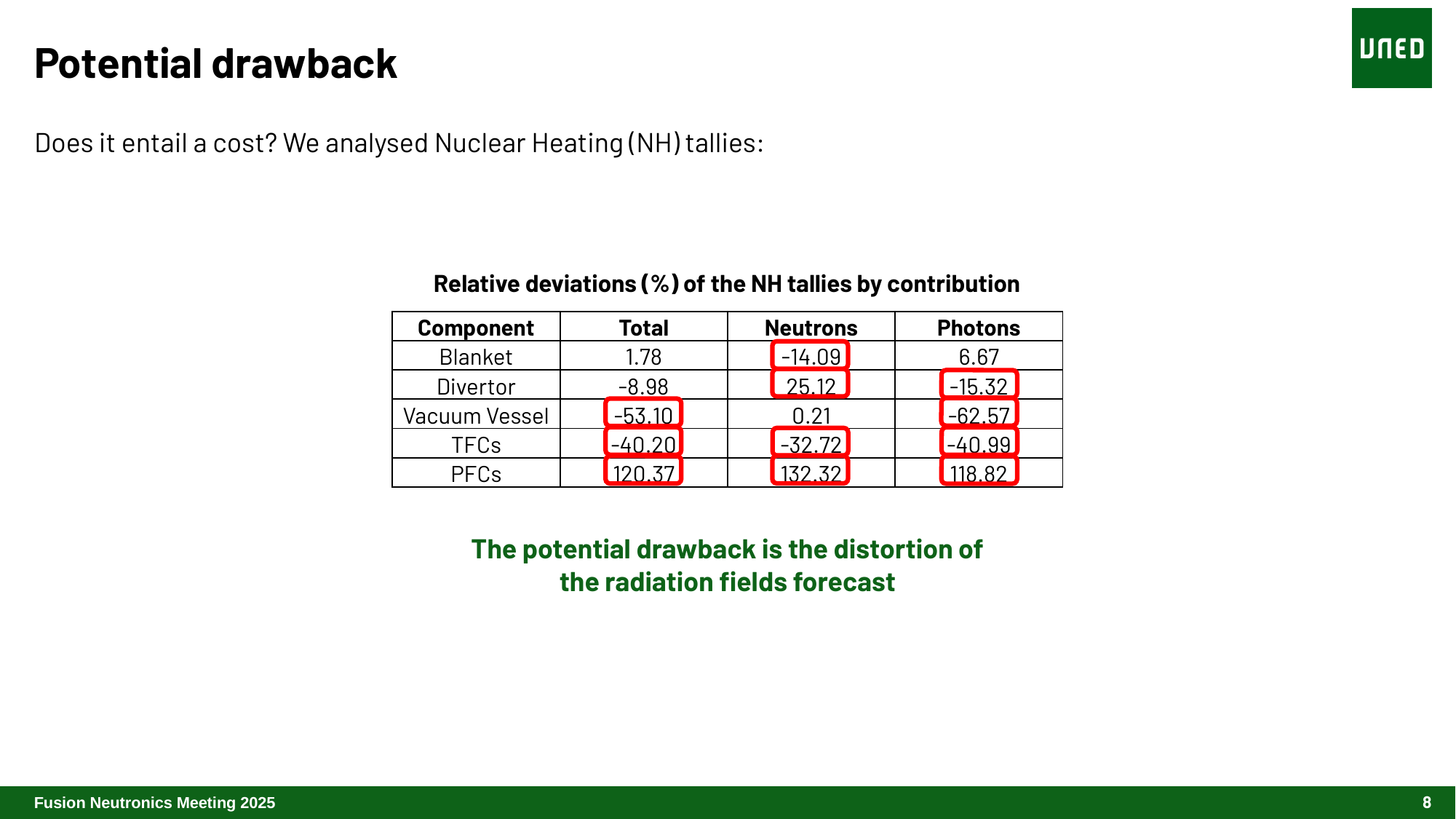

# Potential drawback
Does it entail a cost? We analysed Nuclear Heating (NH) tallies:

Relative deviations (%) of the NH tallies by contribution
| Component | Total | Neutrons | Photons |
| --- | --- | --- | --- |
| Blanket | 1.78 | -14.09 | 6.67 |
| Divertor | -8.98 | 25.12 | -15.32 |
| Vacuum Vessel | -53.10 | 0.21 | -62.57 |
| TFCs | -40.20 | -32.72 | -40.99 |
| PFCs | 120.37 | 132.32 | 118.82 |

The potential drawback is the distortion of the radiation fields forecast

8